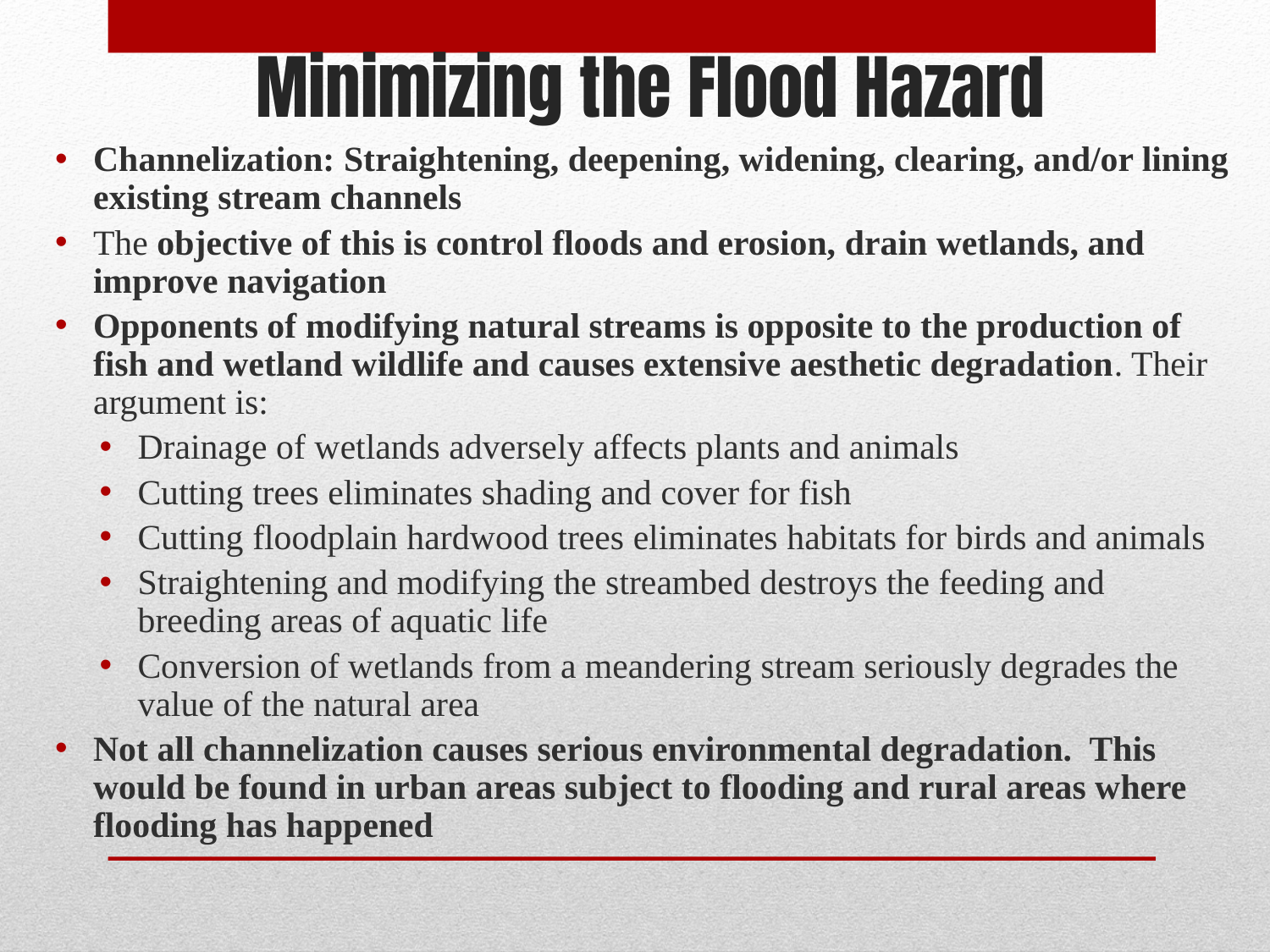

# Minimizing the Flood Hazard
Channelization: Straightening, deepening, widening, clearing, and/or lining existing stream channels
The objective of this is control floods and erosion, drain wetlands, and improve navigation
Opponents of modifying natural streams is opposite to the production of fish and wetland wildlife and causes extensive aesthetic degradation. Their argument is:
Drainage of wetlands adversely affects plants and animals
Cutting trees eliminates shading and cover for fish
Cutting floodplain hardwood trees eliminates habitats for birds and animals
Straightening and modifying the streambed destroys the feeding and breeding areas of aquatic life
Conversion of wetlands from a meandering stream seriously degrades the value of the natural area
Not all channelization causes serious environmental degradation.  This would be found in urban areas subject to flooding and rural areas where flooding has happened